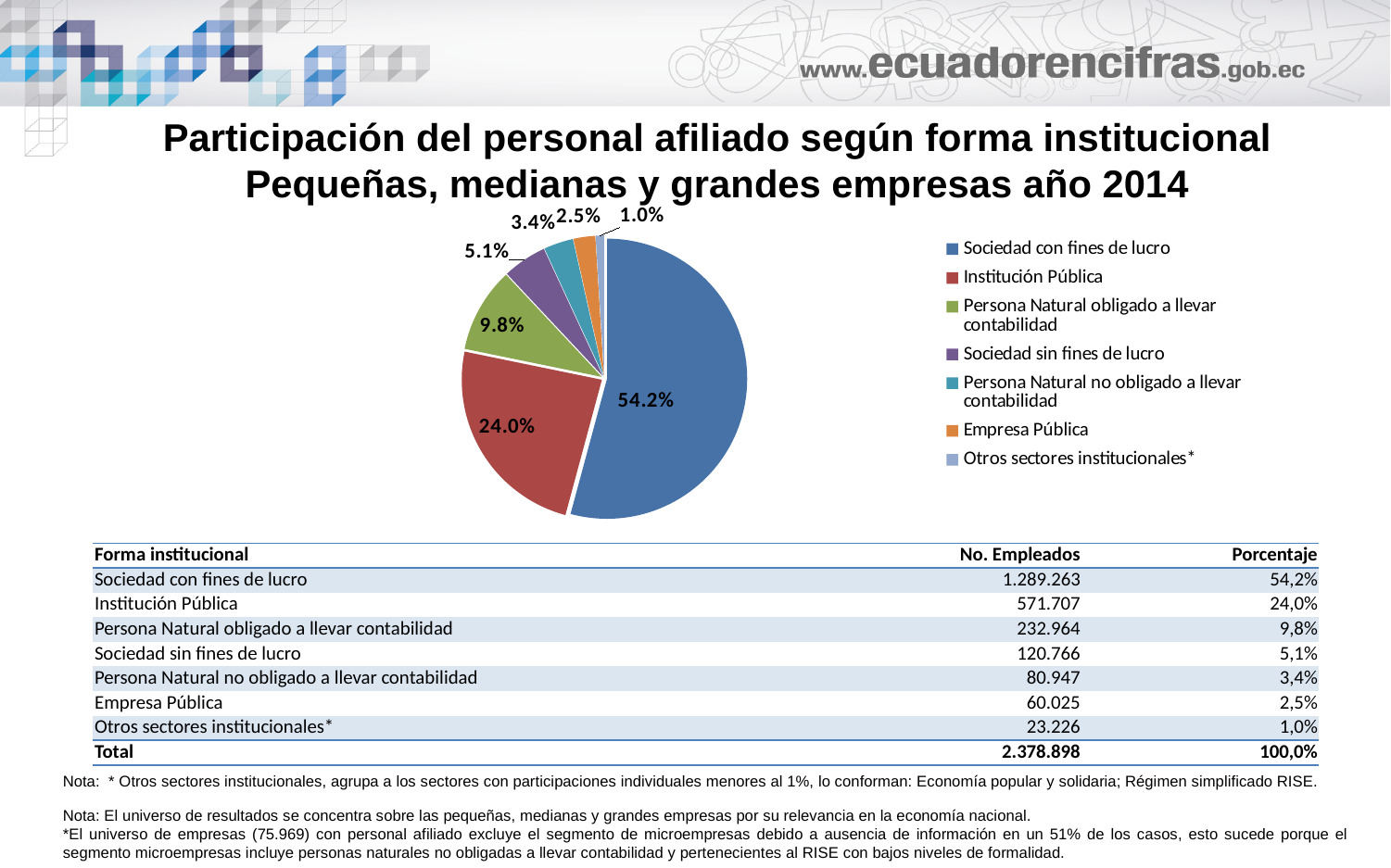

# Participación del personal afiliado según forma institucional Pequeñas, medianas y grandes empresas año 2014

### Chart

| Category |  |
|---|---|
| Sociedad con fines de lucro | 0.5419580831124331 |
| Institución Pública | 0.24032430142023808 |
| Persona Natural obligado a llevar contabilidad | 0.09792937738398168 |
| Sociedad sin fines de lucro | 0.05076552252345435 |
| Persona Natural no obligado a llevar contabilidad | 0.03402709994291479 |
| Empresa Pública | 0.02523227141306612 |
| Otros sectores institucionales* | 0.009763344203912932 |
| Forma institucional | No. Empleados | Porcentaje |
| --- | --- | --- |
| Sociedad con fines de lucro | 1.289.263 | 54,2% |
| Institución Pública | 571.707 | 24,0% |
| Persona Natural obligado a llevar contabilidad | 232.964 | 9,8% |
| Sociedad sin fines de lucro | 120.766 | 5,1% |
| Persona Natural no obligado a llevar contabilidad | 80.947 | 3,4% |
| Empresa Pública | 60.025 | 2,5% |
| Otros sectores institucionales\* | 23.226 | 1,0% |
| Total | 2.378.898 | 100,0% |
Nota:  * Otros sectores institucionales, agrupa a los sectores con participaciones individuales menores al 1%, lo conforman: Economía popular y solidaria; Régimen simplificado RISE.
Nota: El universo de resultados se concentra sobre las pequeñas, medianas y grandes empresas por su relevancia en la economía nacional.
*El universo de empresas (75.969) con personal afiliado excluye el segmento de microempresas debido a ausencia de información en un 51% de los casos, esto sucede porque el segmento microempresas incluye personas naturales no obligadas a llevar contabilidad y pertenecientes al RISE con bajos niveles de formalidad.